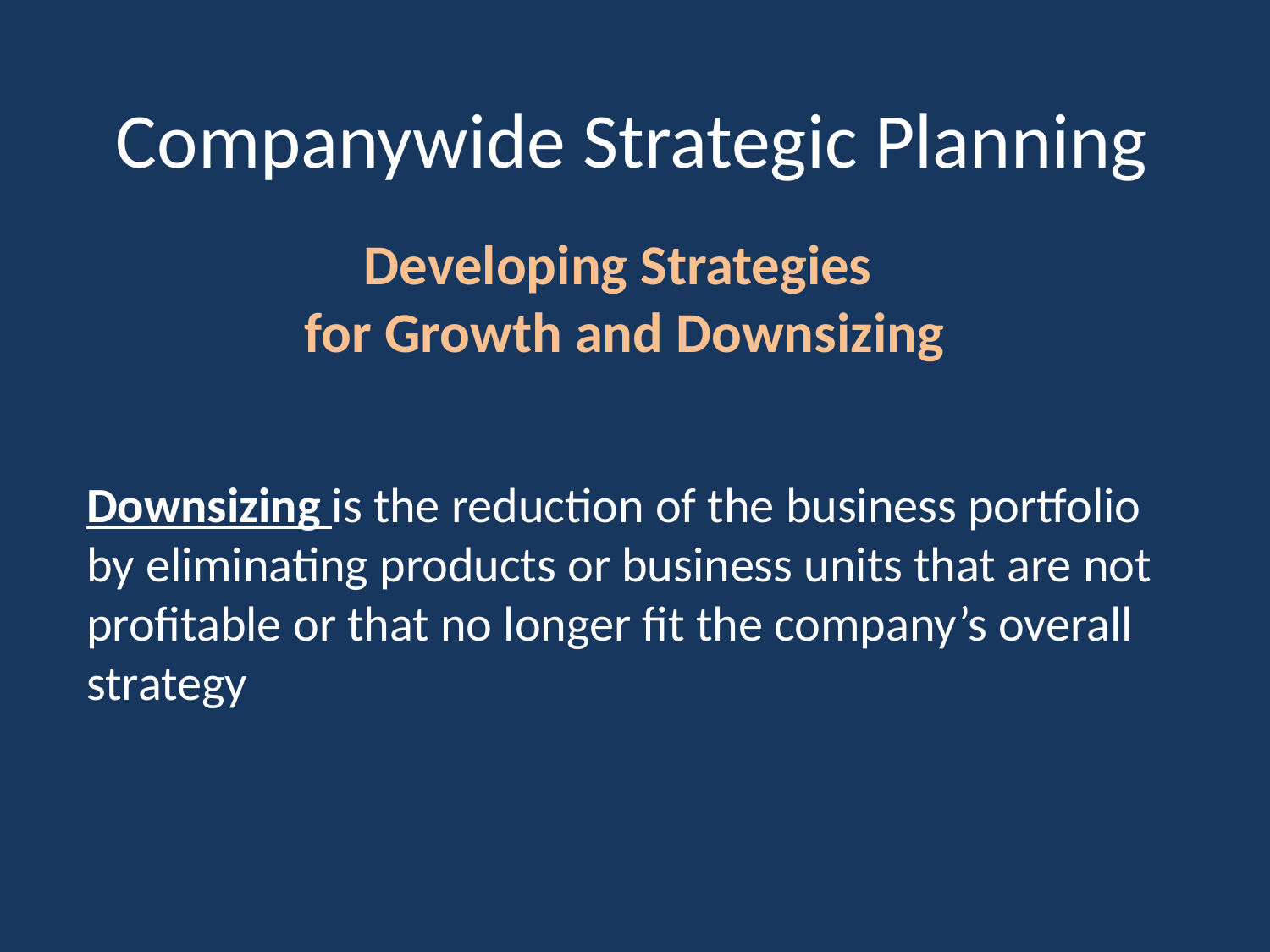

Companywide Strategic Planning
Developing Strategies
for Growth and Downsizing

Downsizing is the reduction of the business portfolio by eliminating products or business units that are not profitable or that no longer fit the company’s overall strategy